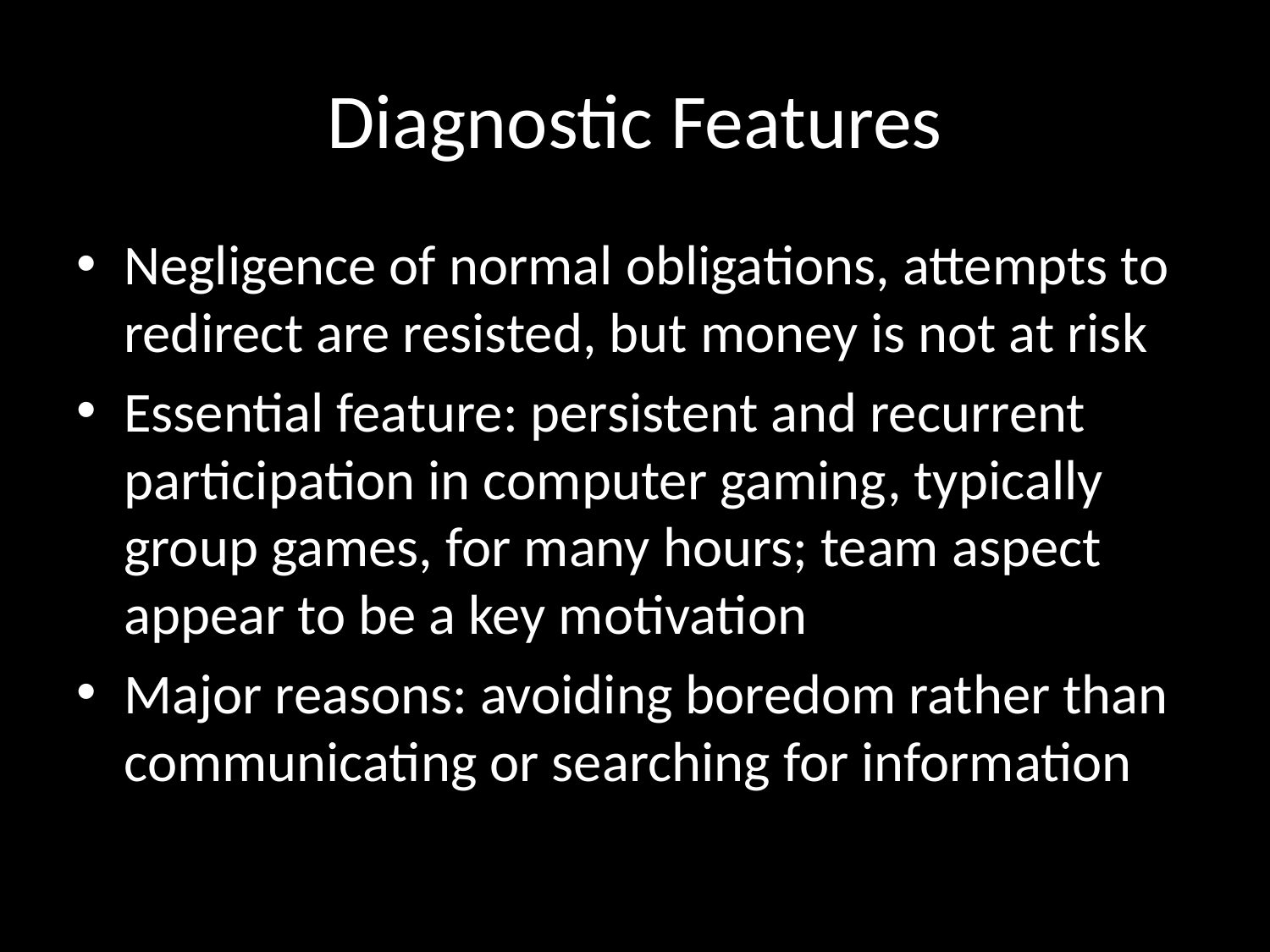

# Diagnostic Features
Negligence of normal obligations, attempts to redirect are resisted, but money is not at risk
Essential feature: persistent and recurrent participation in computer gaming, typically group games, for many hours; team aspect appear to be a key motivation
Major reasons: avoiding boredom rather than communicating or searching for information